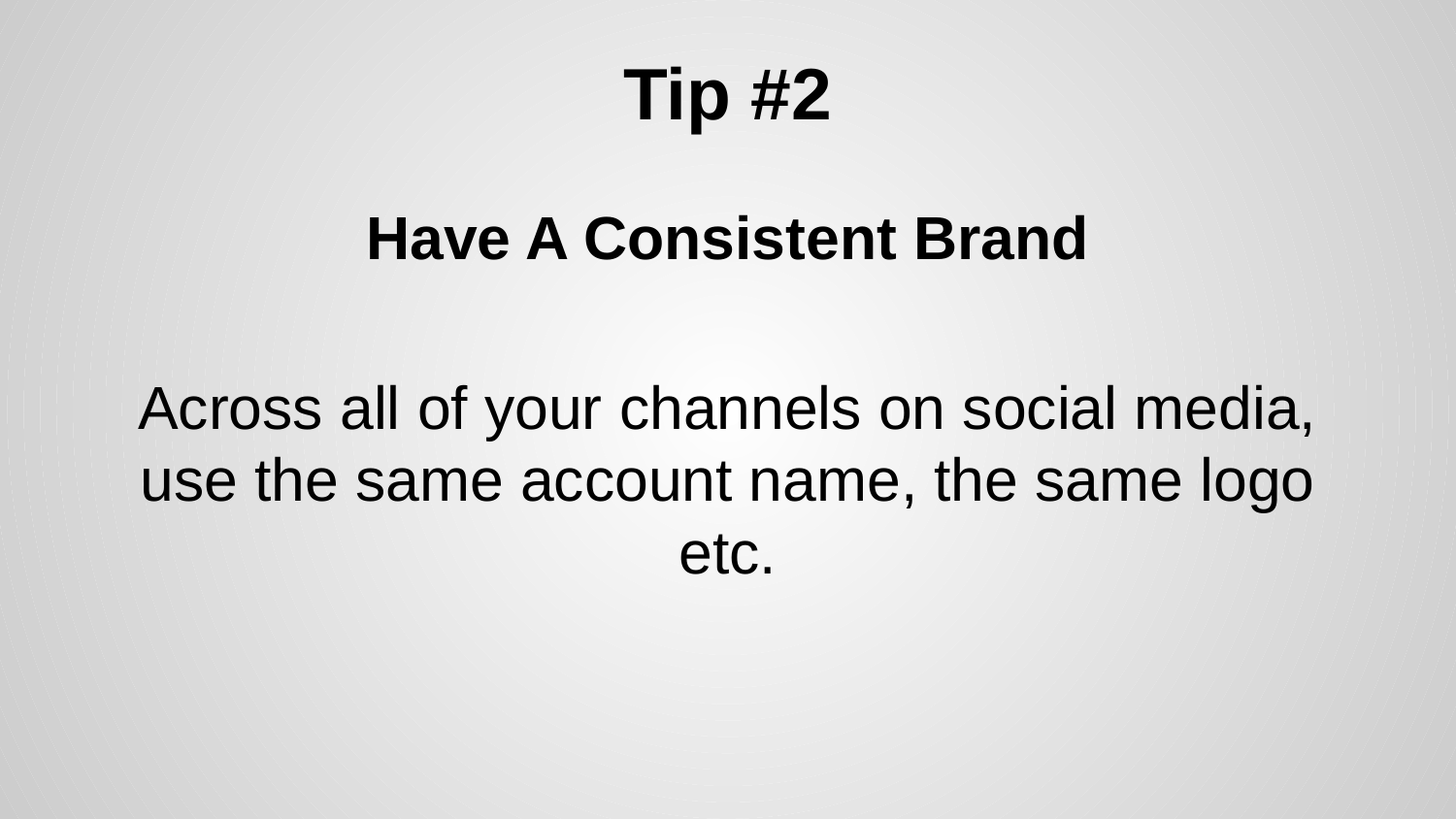

# Tip #2

Have A Consistent Brand

Across all of your channels on social media, use the same account name, the same logo etc.